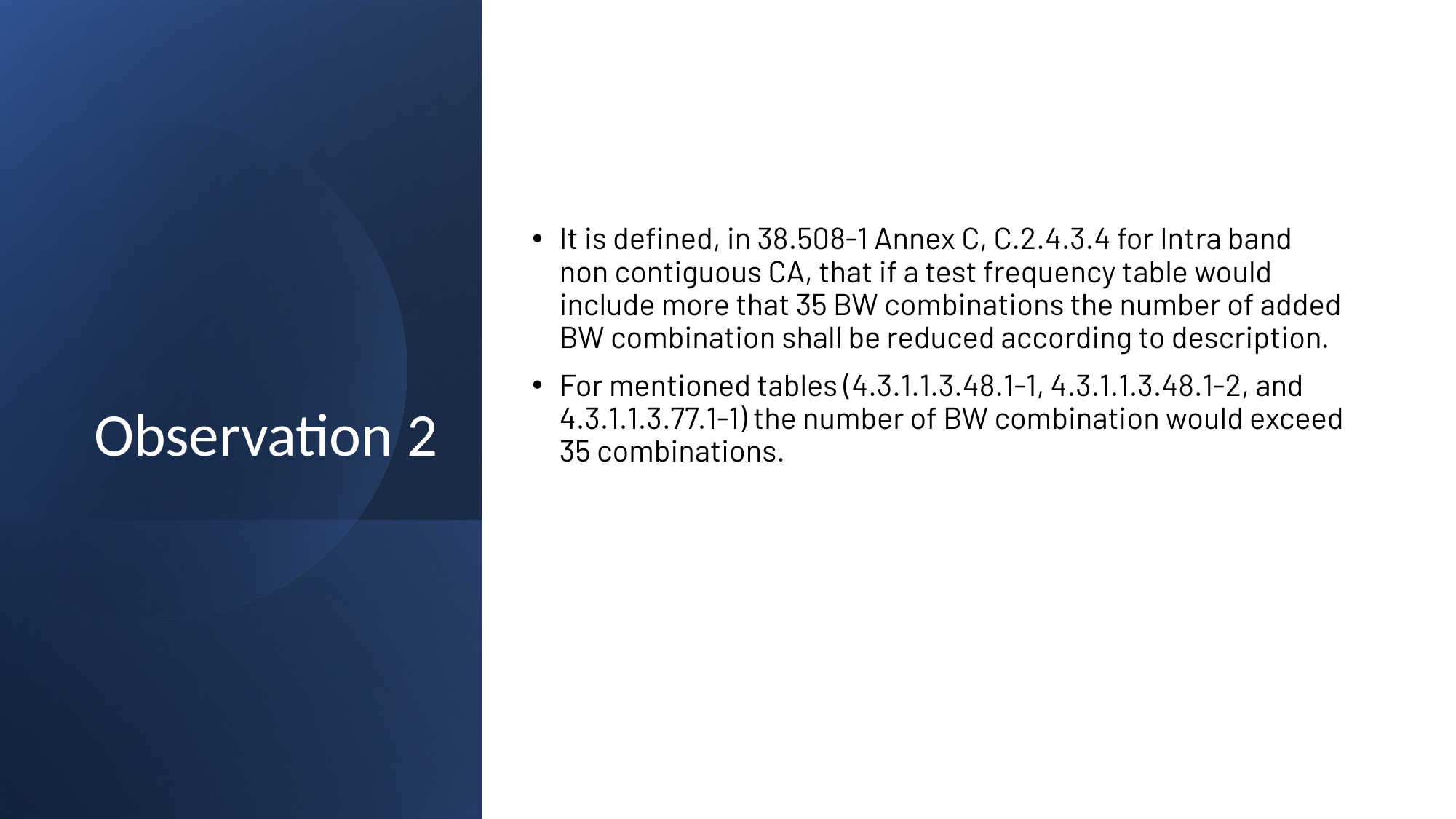

# Observation 2

It is defined, in 38.508-1 Annex C, C.2.4.3.4 for Intra band non contiguous CA, that if a test frequency table would include more that 35 BW combinations the number of added BW combination shall be reduced according to description.
For mentioned tables (4.3.1.1.3.48.1-1, 4.3.1.1.3.48.1-2, and 4.3.1.1.3.77.1-1) the number of BW combination would exceed 35 combinations.